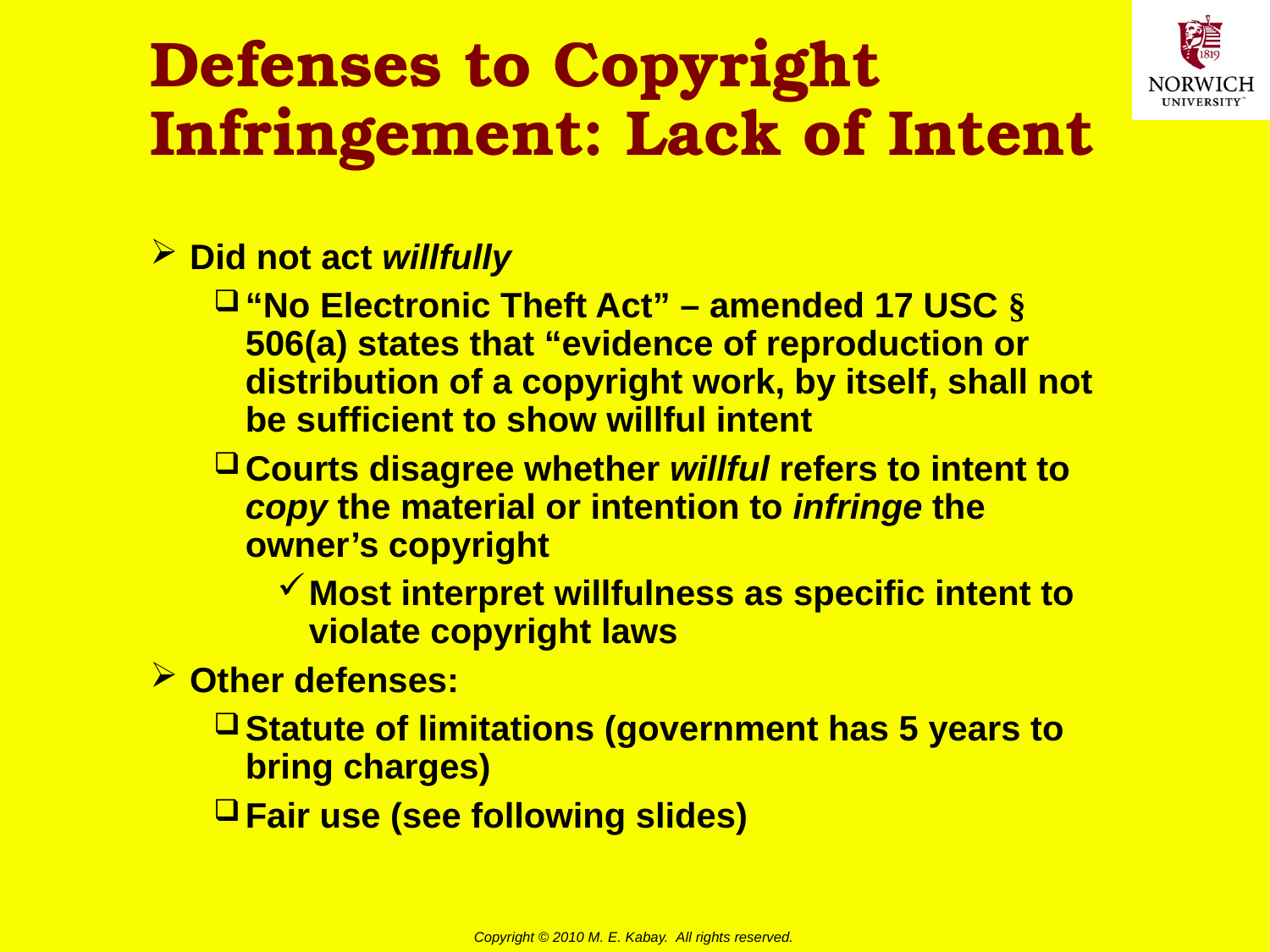

# Defenses to Copyright Infringement: Lack of Intent
Did not act willfully
“No Electronic Theft Act” – amended 17 USC § 506(a) states that “evidence of reproduction or distribution of a copyright work, by itself, shall not be sufficient to show willful intent
Courts disagree whether willful refers to intent to copy the material or intention to infringe the owner’s copyright
Most interpret willfulness as specific intent to violate copyright laws
Other defenses:
Statute of limitations (government has 5 years to bring charges)
Fair use (see following slides)